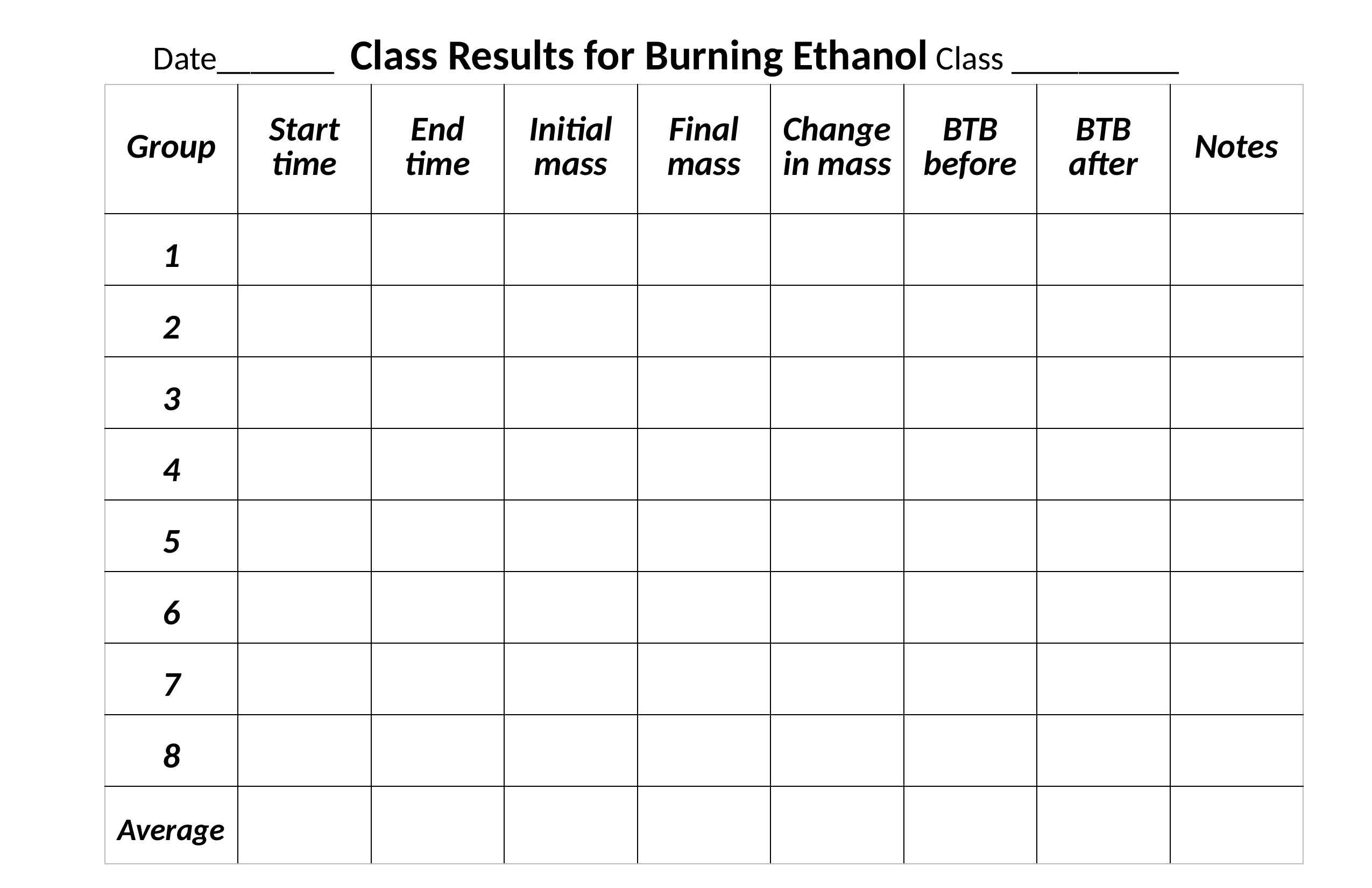

# Date_______  Class Results for Burning Ethanol Class __________
| Group | Start time | End time | Initial mass | Final mass | Change in mass | BTB before | BTB after | Notes |
| --- | --- | --- | --- | --- | --- | --- | --- | --- |
| 1 |  |  |  |  |  |  |  |  |
| 2 |  |  |  |  |  |  |  |  |
| 3 |  |  |  |  |  |  |  |  |
| 4 |  |  |  |  |  |  |  |  |
| 5 |  |  |  |  |  |  |  |  |
| 6 |  |  |  |  |  |  |  |  |
| 7 |  |  |  |  |  |  |  |  |
| 8 |  |  |  |  |  |  |  |  |
| Average |  |  |  |  |  |  |  |  |